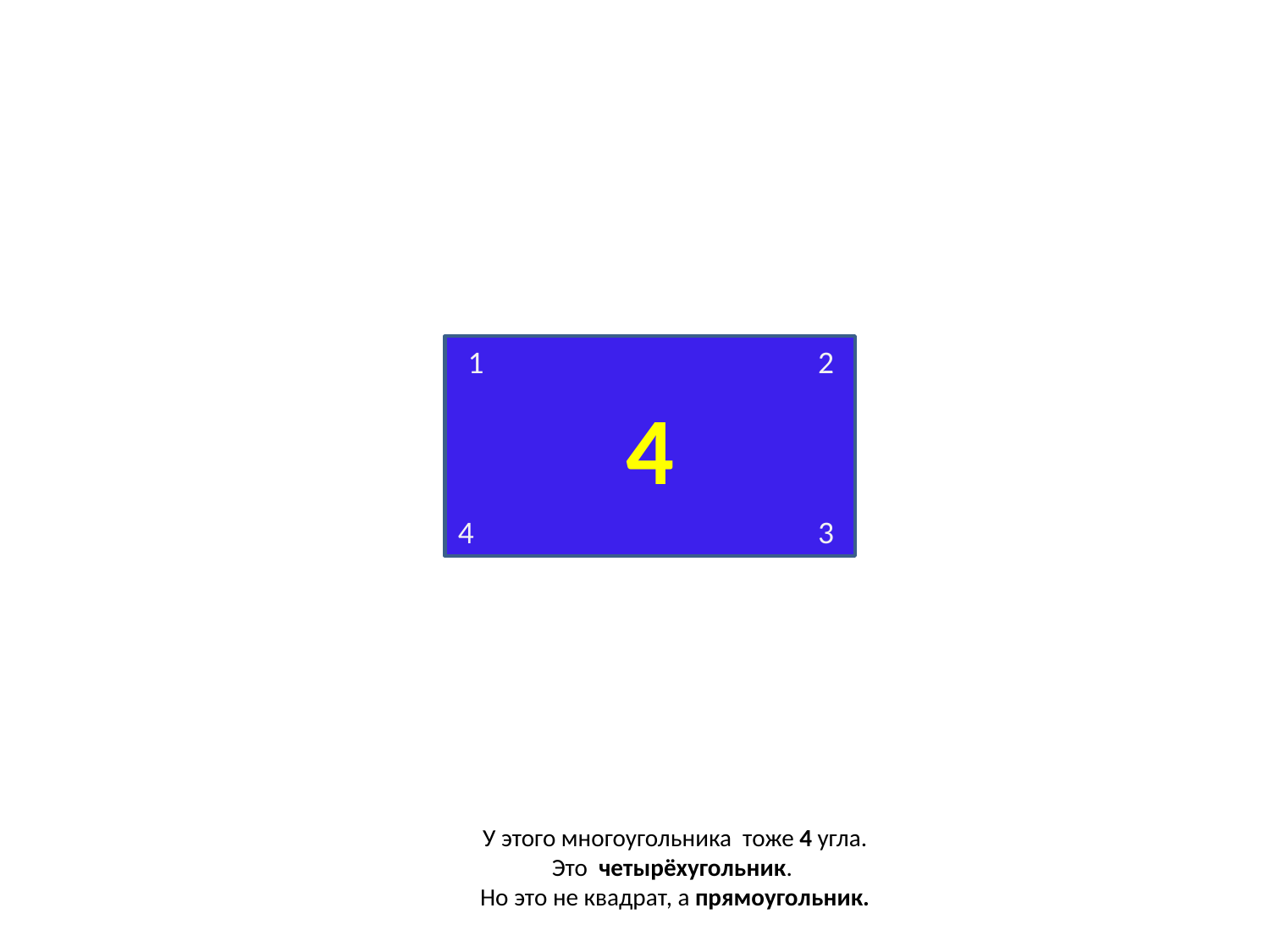

4
1
2
4
3
У этого многоугольника  тоже 4 угла.
Это  четырёхугольник.
Но это не квадрат, а прямоугольник.